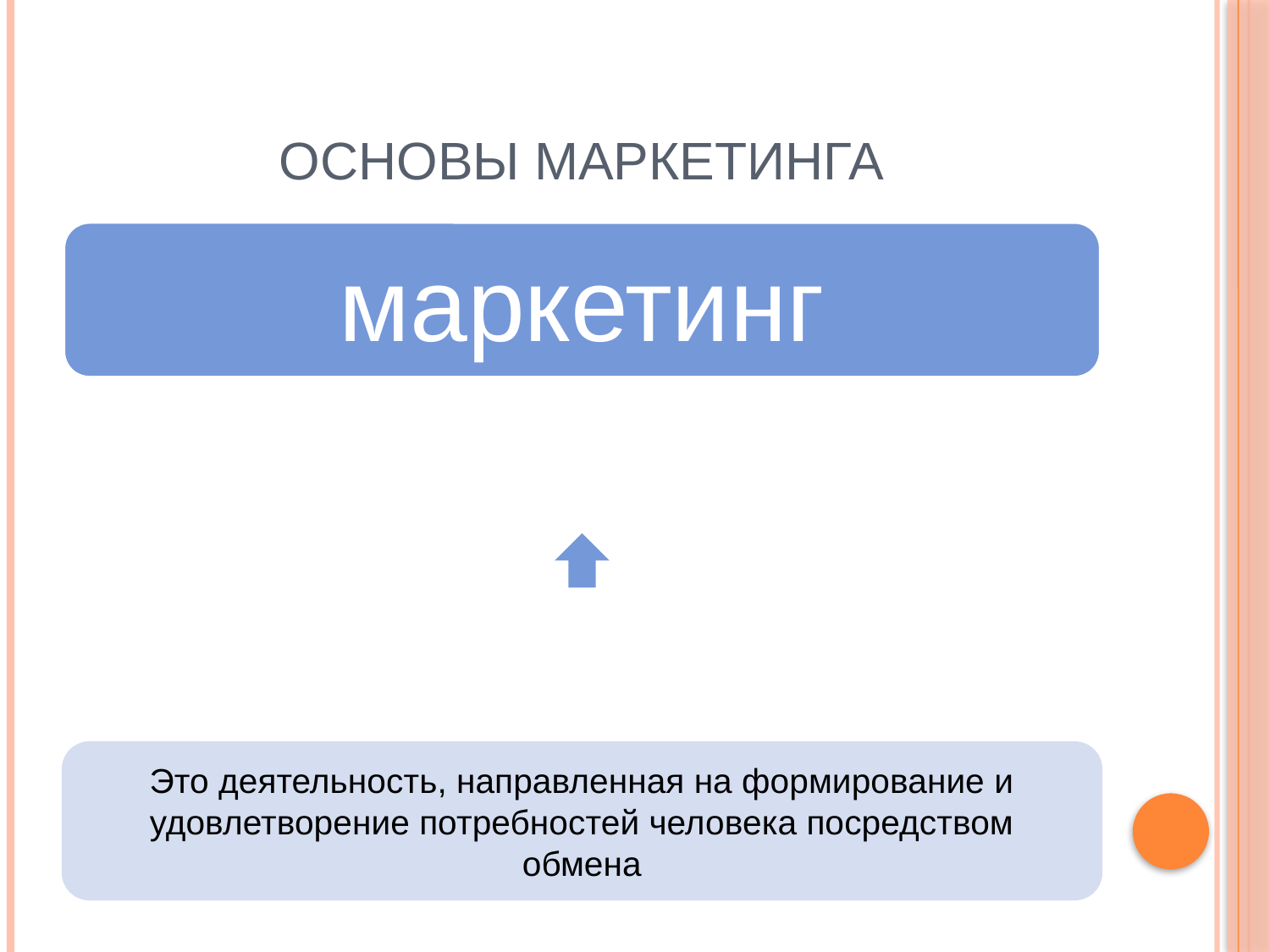

# Основы маркетинга
маркетинг
Это деятельность, направленная на формирование и удовлетворение потребностей человека посредством обмена